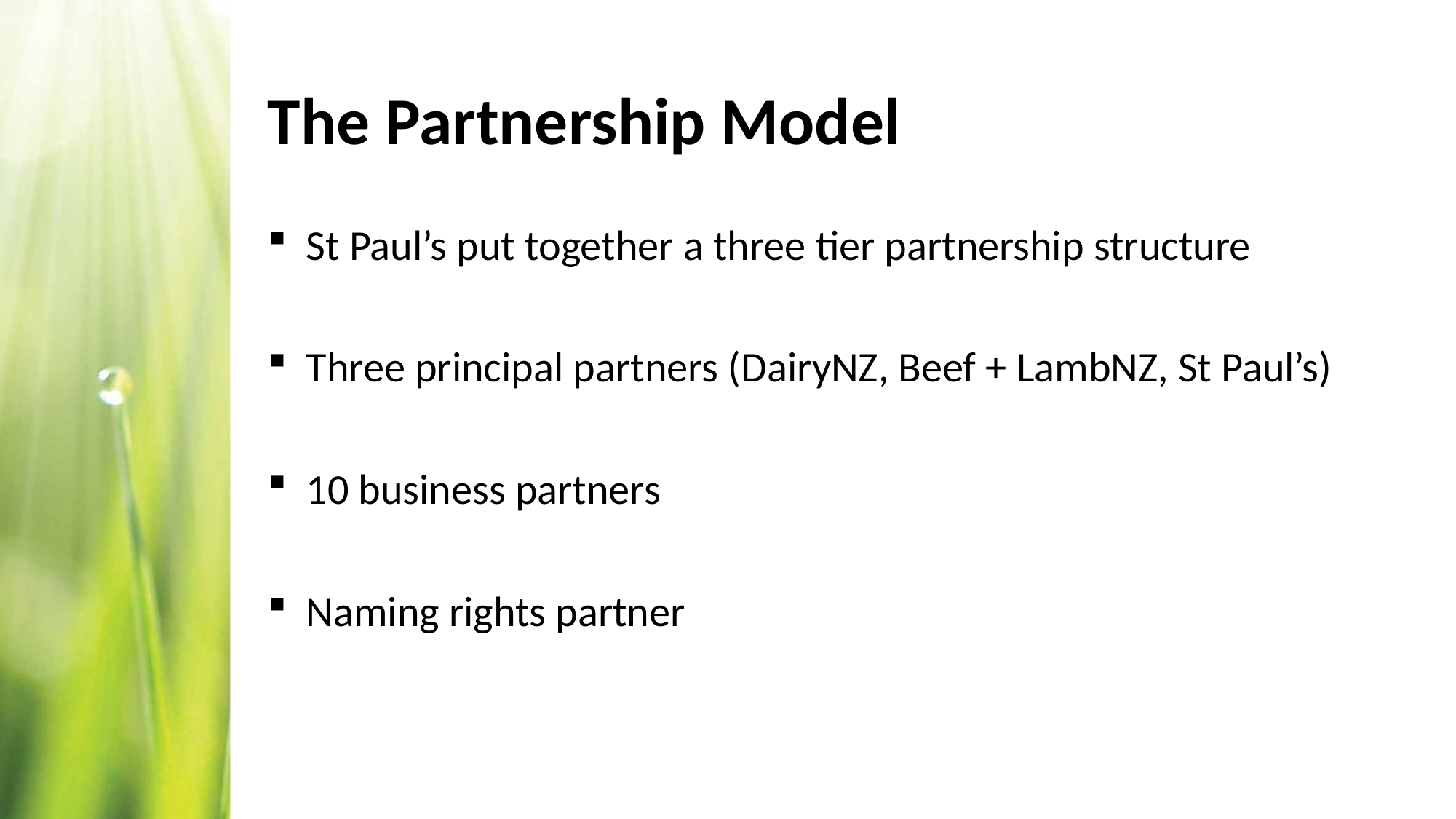

# The Partnership Model
St Paul’s put together a three tier partnership structure

Three principal partners (DairyNZ, Beef + LambNZ, St Paul’s)

10 business partners

Naming rights partner